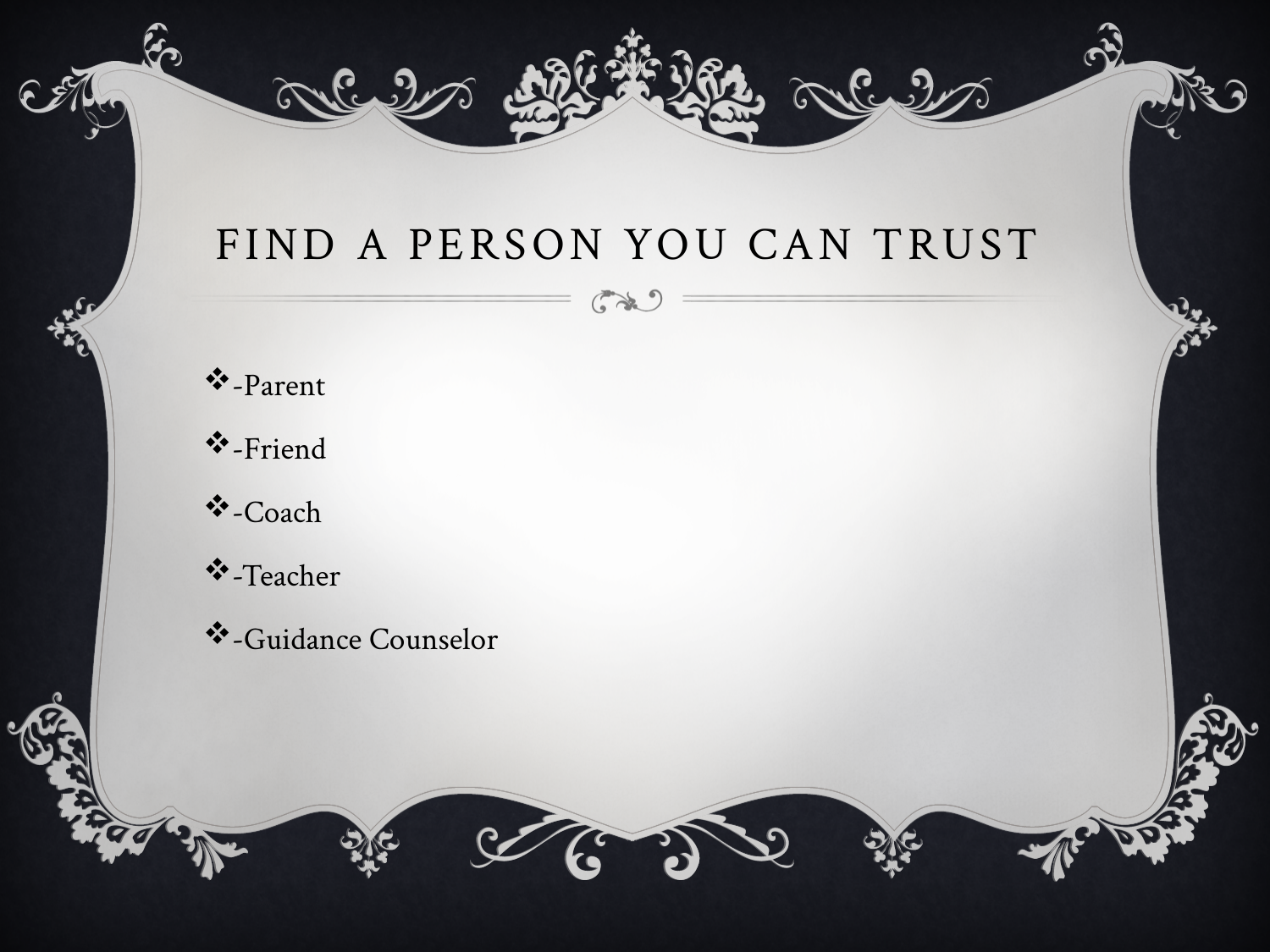

# Find a person you can trust
-Parent
-Friend
-Coach
-Teacher
-Guidance Counselor